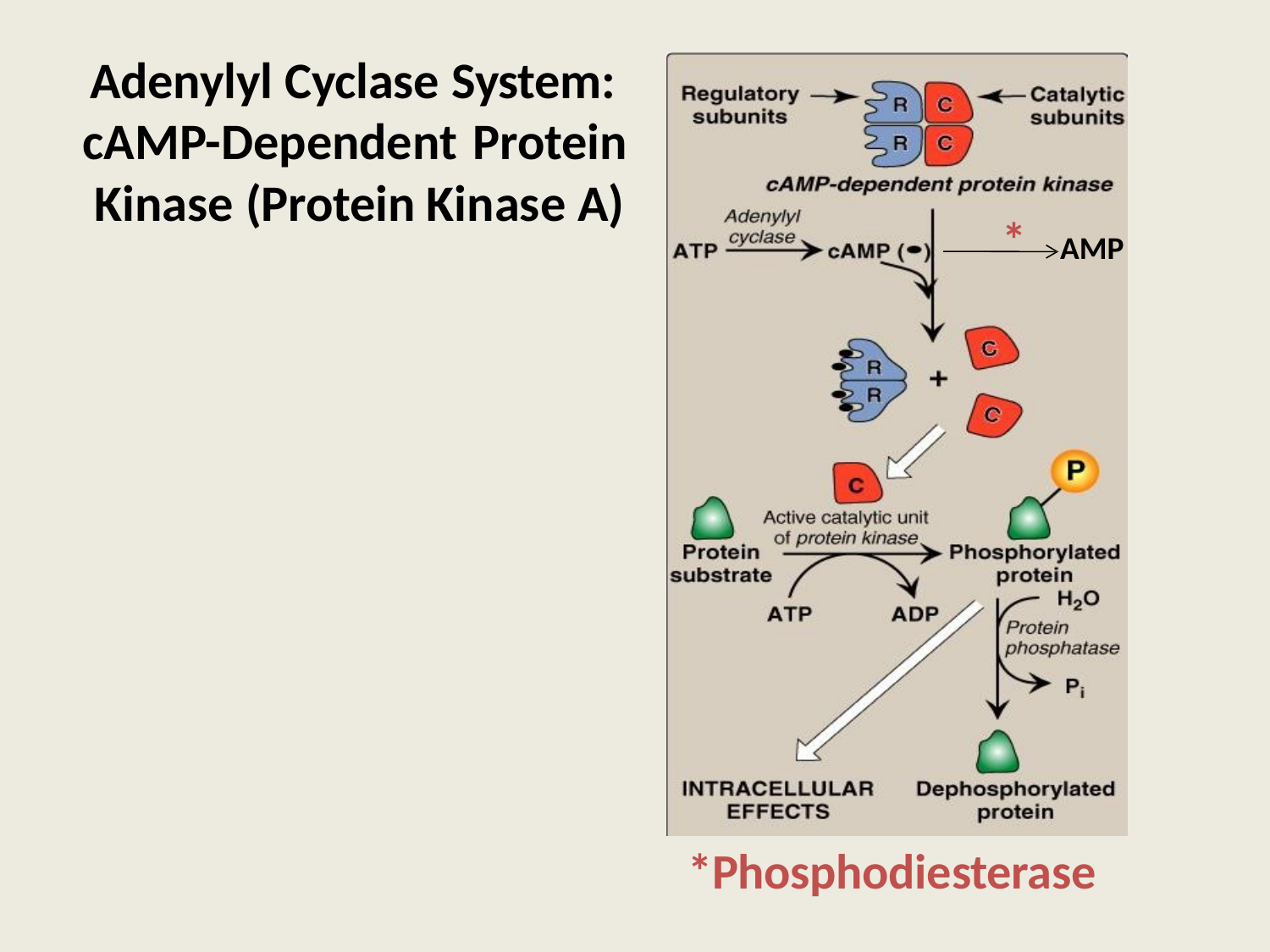

# Adenylyl Cyclase System:  cAMP-Dependent Protein  Kinase (Protein Kinase A)

*
AMP

*Phosphodiesterase